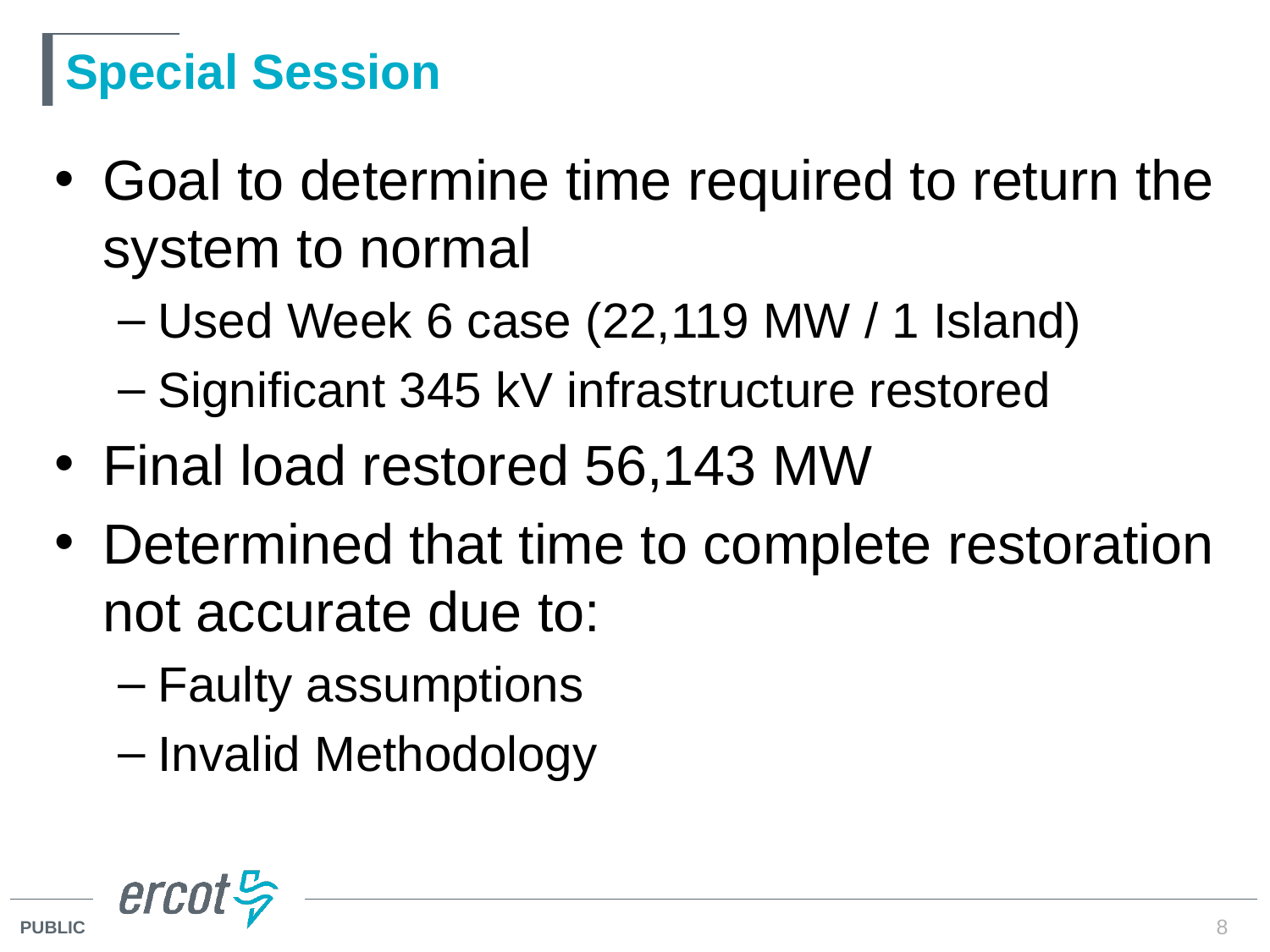

# Special Session
Goal to determine time required to return the system to normal
Used Week 6 case (22,119 MW / 1 Island)
Significant 345 kV infrastructure restored
Final load restored 56,143 MW
Determined that time to complete restoration not accurate due to:
Faulty assumptions
Invalid Methodology
8